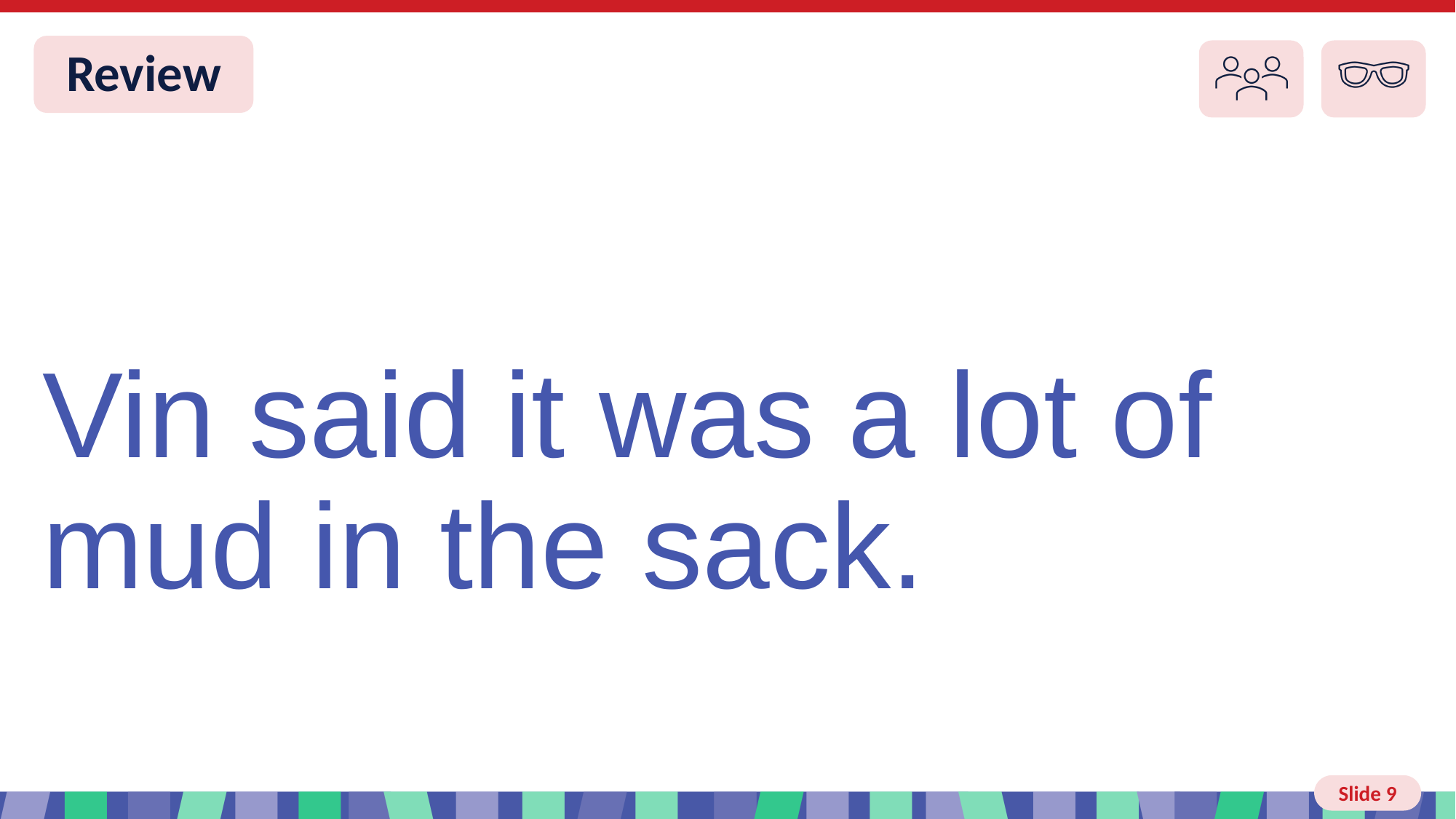

# Slide 9 Review
Vin said it was a lot of mud in the sack.